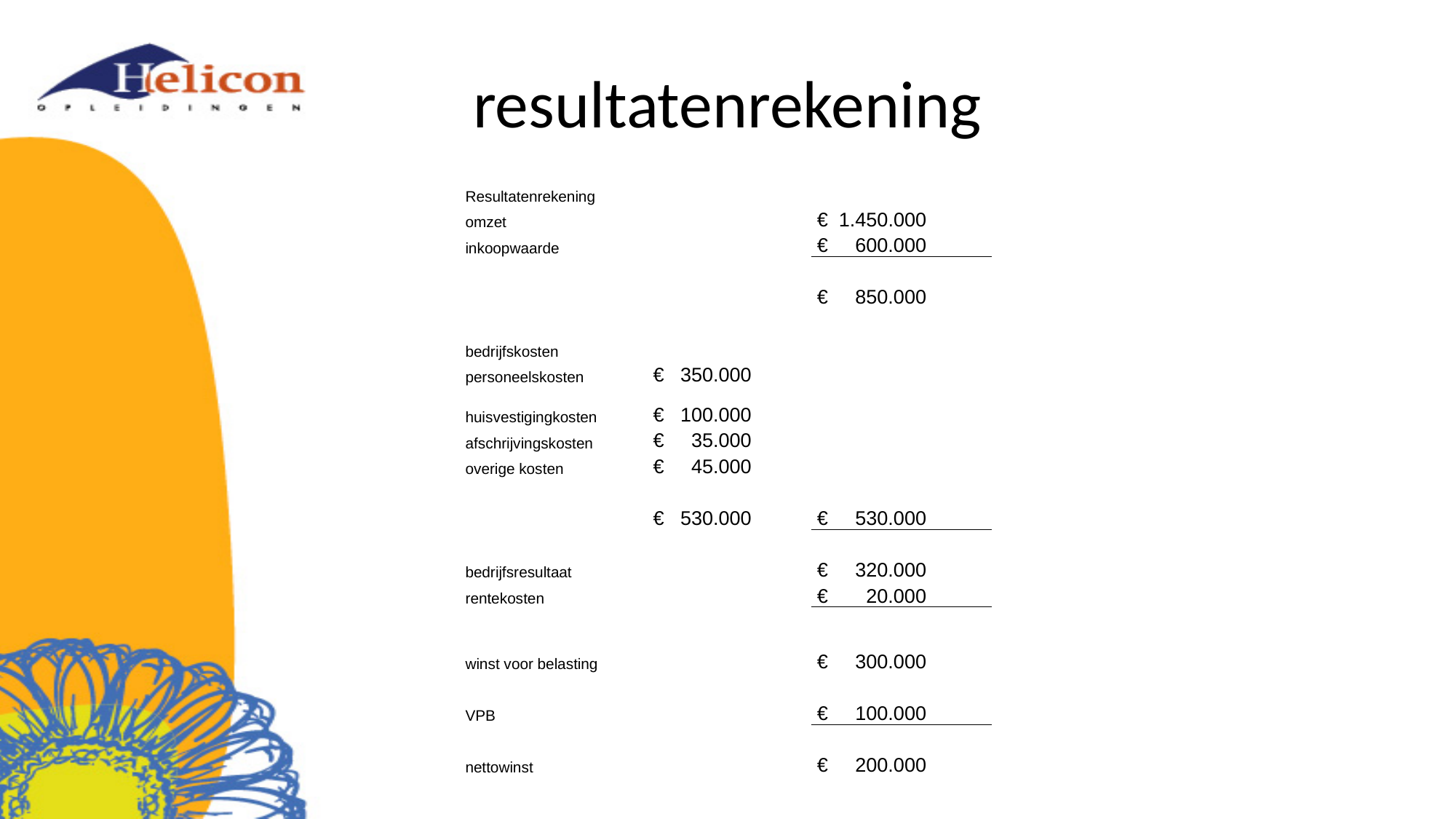

# resultatenrekening
| Resultatenrekening |  |  |  |
| --- | --- | --- | --- |
| omzet |  |  | € 1.450.000 |
| inkoopwaarde |  |  | € 600.000 |
|  |  |  |  |
|  |  |  | € 850.000 |
|  |  |  |  |
| bedrijfskosten |  |  |  |
| personeelskosten |  | € 350.000 |  |
| huisvestigingkosten |  | € 100.000 |  |
| afschrijvingskosten |  | € 35.000 |  |
| overige kosten |  | € 45.000 |  |
|  |  |  |  |
|  |  | € 530.000 | € 530.000 |
|  |  |  |  |
| bedrijfsresultaat |  |  | € 320.000 |
| rentekosten |  |  | € 20.000 |
|  |  |  |  |
| winst voor belasting |  |  | € 300.000 |
|  |  |  |  |
| VPB |  |  | € 100.000 |
|  |  |  |  |
| nettowinst |  |  | € 200.000 |